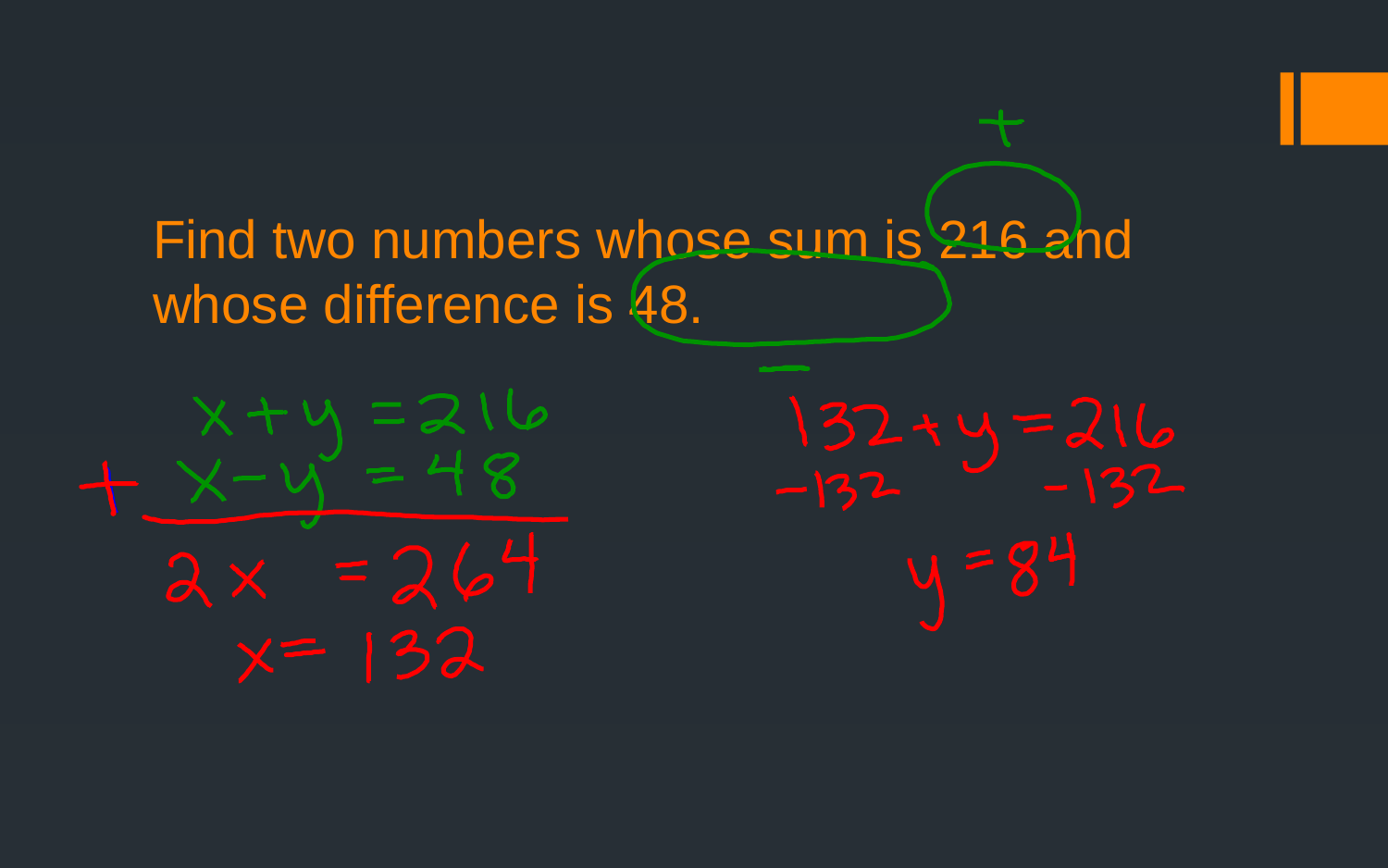

# Find two numbers whose sum is 216 and whose difference is 48.